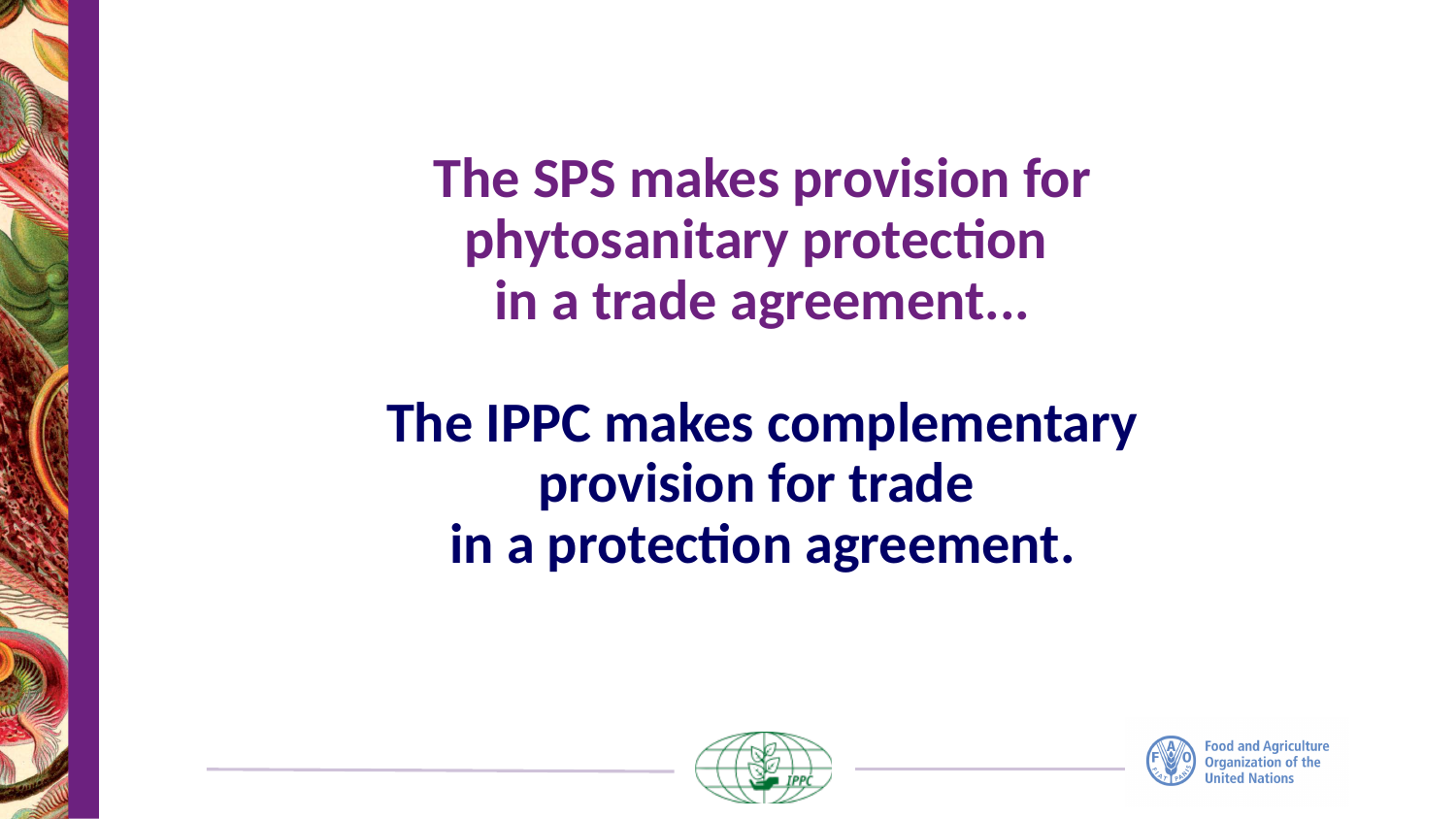

The SPS makes provision for phytosanitary protection
in a trade agreement...
The IPPC makes complementary provision for trade
in a protection agreement.